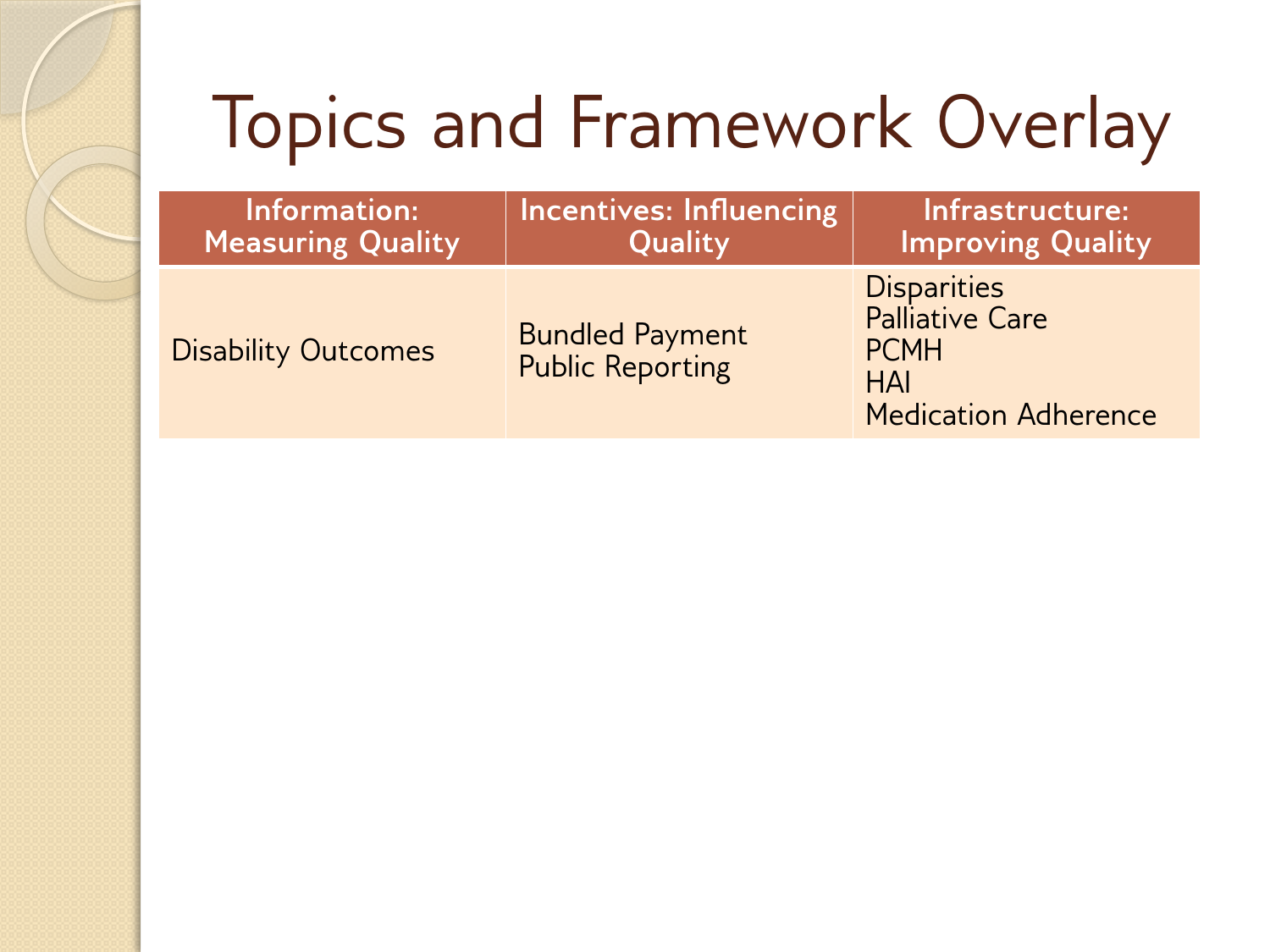

# Topics and Framework Overlay
| Information: Measuring Quality | Incentives: Influencing Quality | Infrastructure: Improving Quality |
| --- | --- | --- |
| Disability Outcomes | Bundled Payment Public Reporting | Disparities Palliative Care PCMH HAI Medication Adherence |